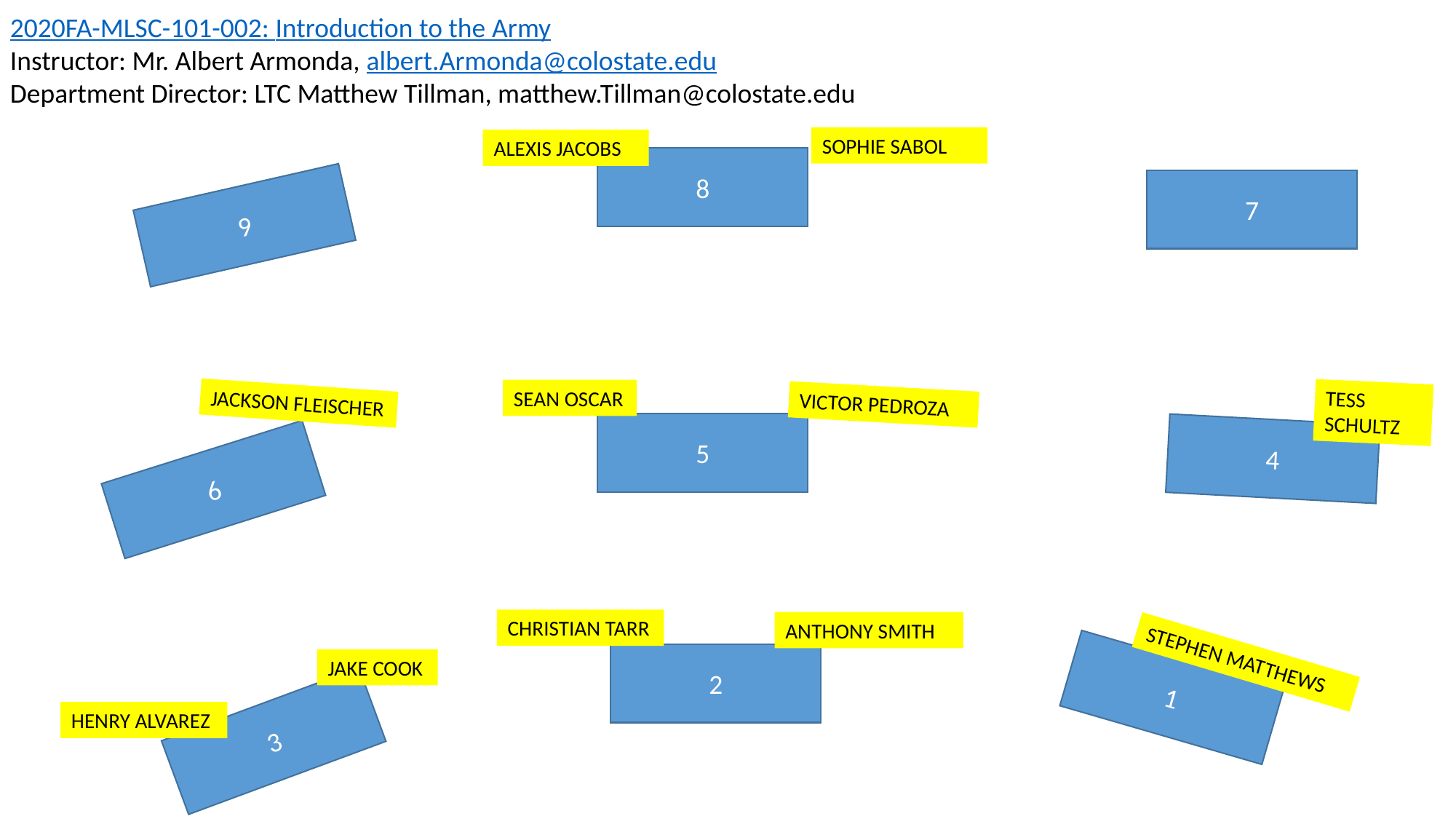

2020FA-MLSC-101-002: Introduction to the Army
Instructor: Mr. Albert Armonda, albert.Armonda@colostate.edu
Department Director: LTC Matthew Tillman, matthew.Tillman@colostate.edu

SOPHIE SABOL
ALEXIS JACOBS
8
7
9
SEAN OSCAR
TESS SCHULTZ
JACKSON FLEISCHER
VICTOR PEDROZA
5
4
6
CHRISTIAN TARR
ANTHONY SMITH
STEPHEN MATTHEWS
2
JAKE COOK
1
3
HENRY ALVAREZ